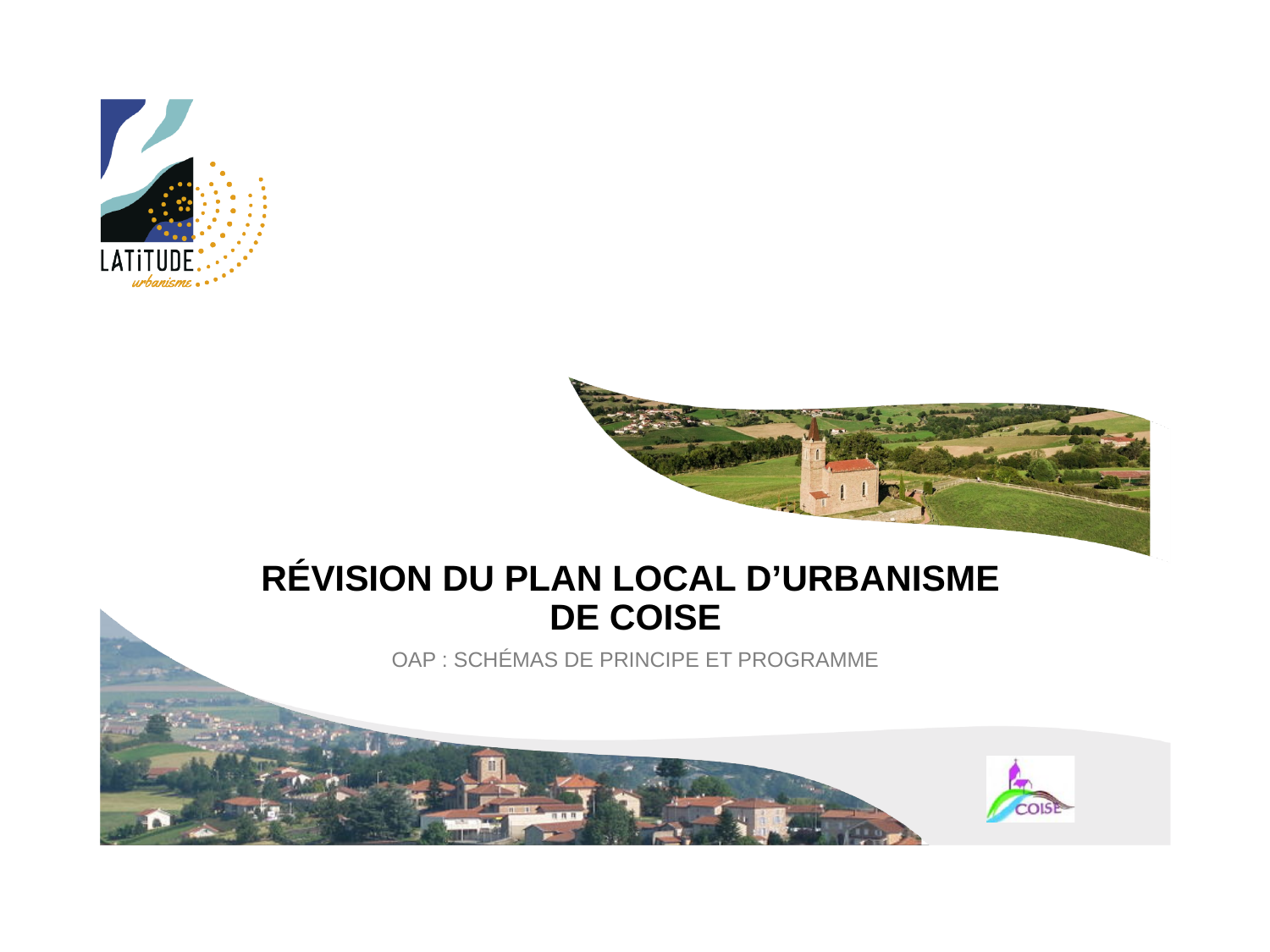

# révision du plan local d’urbanisme de Coise
OAP : Schémas de Principe et programme